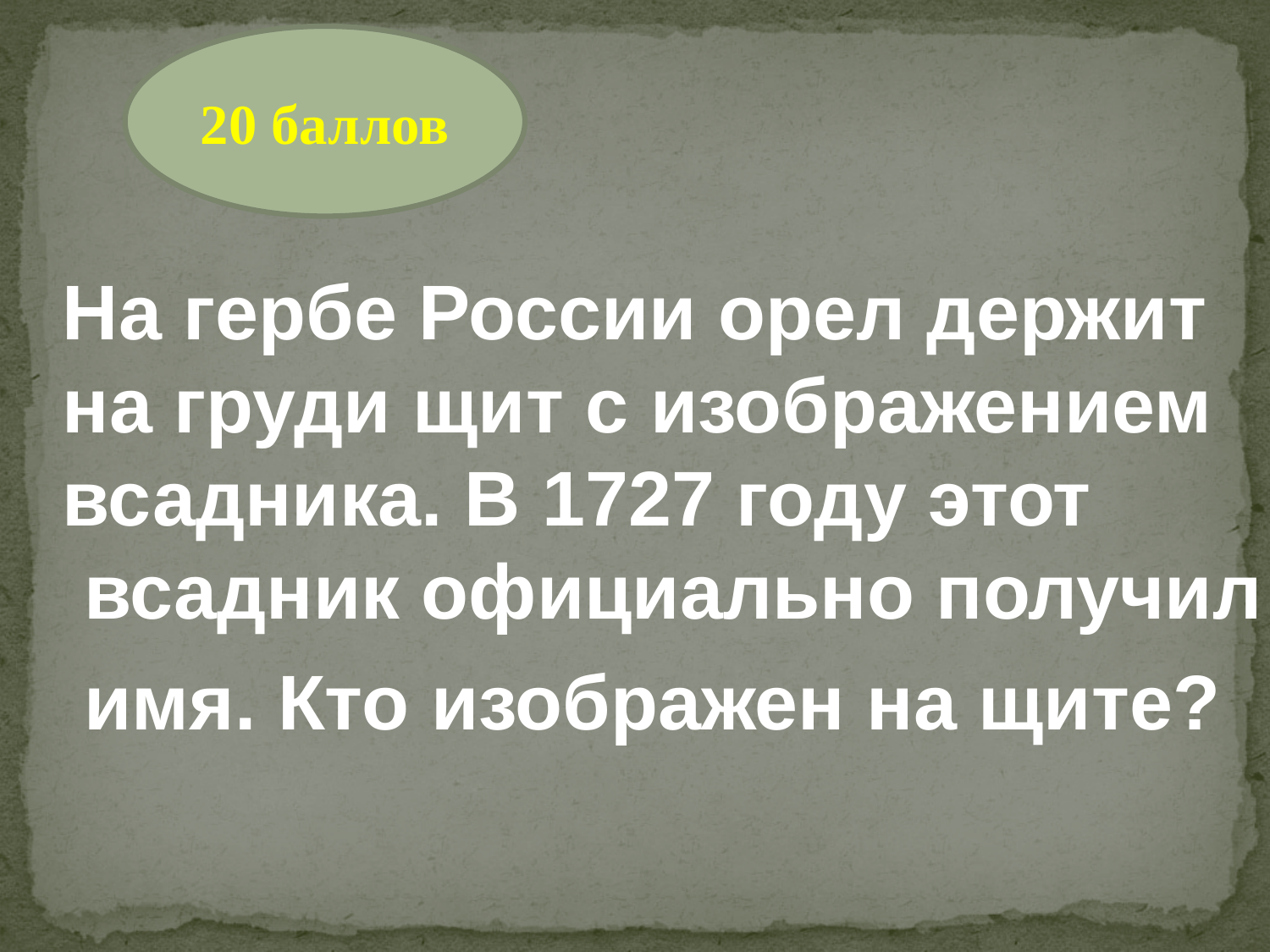

20 баллов
На гербе России орел держит
на груди щит с изображением
всадника. В 1727 году этот
 всадник официально получил
 имя. Кто изображен на щите?